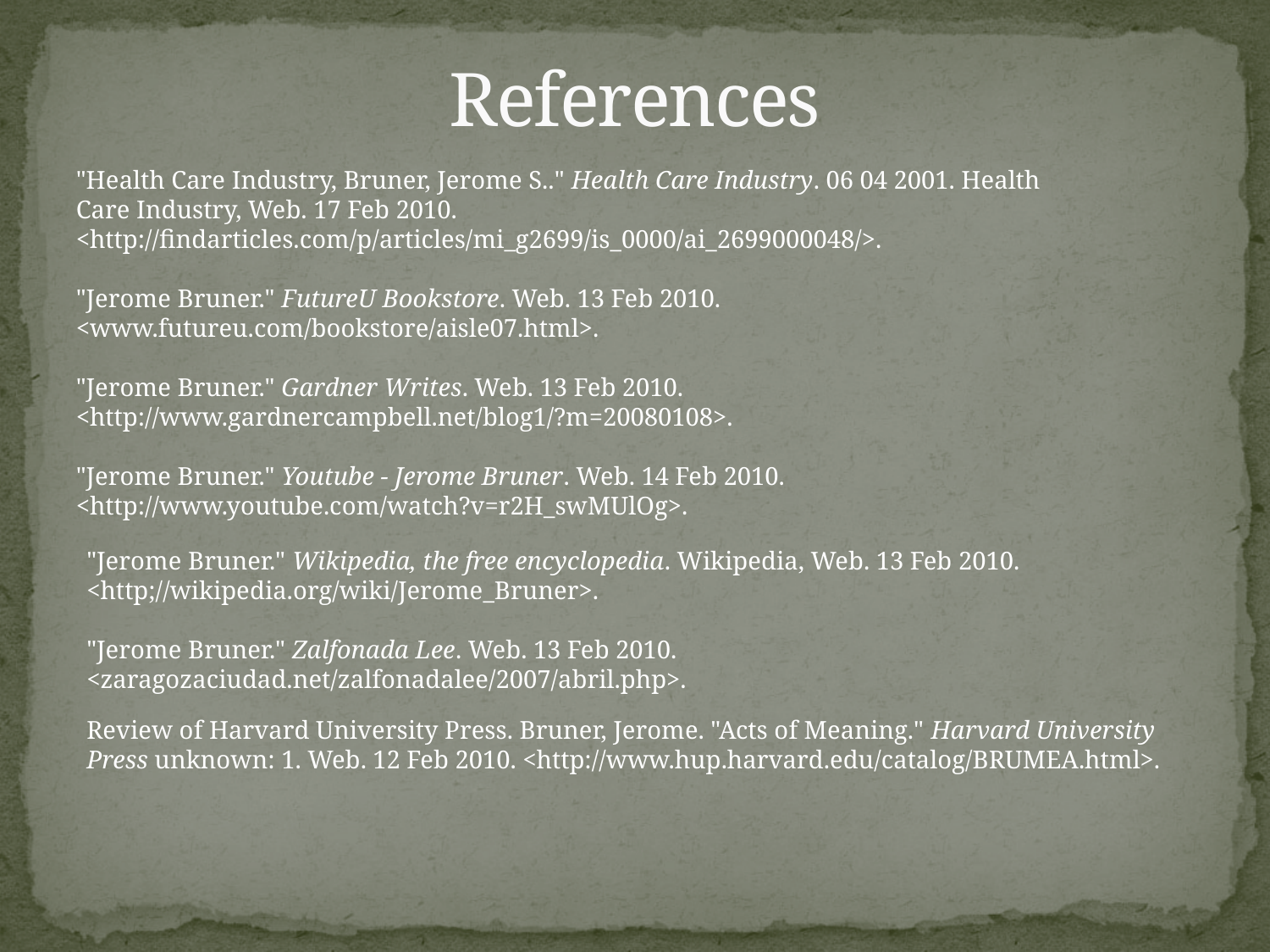

# References
"Health Care Industry, Bruner, Jerome S.." Health Care Industry. 06 04 2001. Health Care Industry, Web. 17 Feb 2010. <http://findarticles.com/p/articles/mi_g2699/is_0000/ai_2699000048/>.

"Jerome Bruner." FutureU Bookstore. Web. 13 Feb 2010. <www.futureu.com/bookstore/aisle07.html>.

"Jerome Bruner." Gardner Writes. Web. 13 Feb 2010. <http://www.gardnercampbell.net/blog1/?m=20080108>.

"Jerome Bruner." Youtube - Jerome Bruner. Web. 14 Feb 2010. <http://www.youtube.com/watch?v=r2H_swMUlOg>.

"Jerome Bruner." Wikipedia, the free encyclopedia. Wikipedia, Web. 13 Feb 2010. <http;//wikipedia.org/wiki/Jerome_Bruner>.

"Jerome Bruner." Zalfonada Lee. Web. 13 Feb 2010. <zaragozaciudad.net/zalfonadalee/2007/abril.php>.
Review of Harvard University Press. Bruner, Jerome. "Acts of Meaning." Harvard University Press unknown: 1. Web. 12 Feb 2010. <http://www.hup.harvard.edu/catalog/BRUMEA.html>.